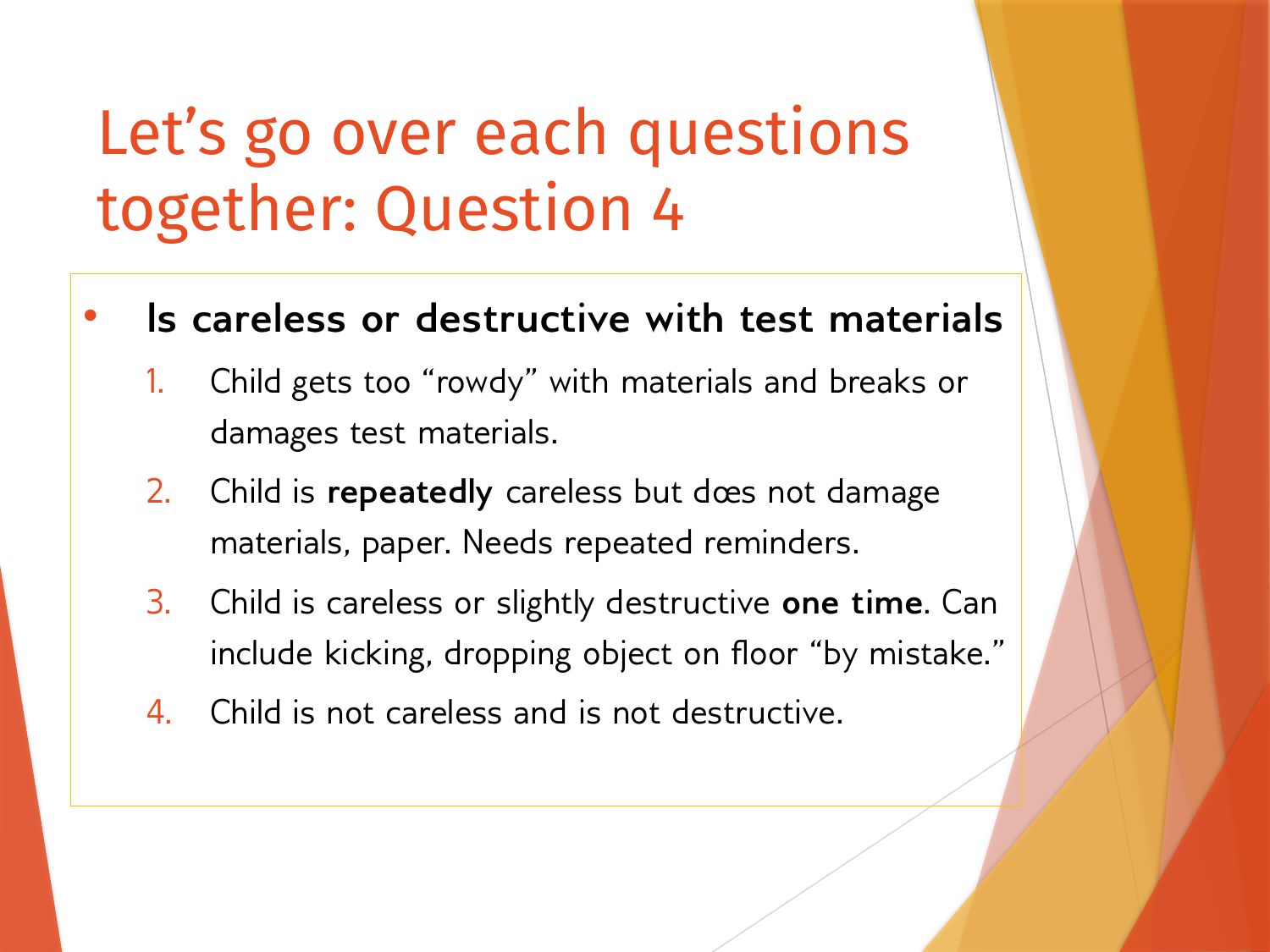

# Let’s go over each questions together: Question 4
Is careless or destructive with test materials
Child gets too “rowdy” with materials and breaks or damages test materials.
Child is repeatedly careless but does not damage materials, paper. Needs repeated reminders.
Child is careless or slightly destructive one time. Can include kicking, dropping object on floor “by mistake.”
Child is not careless and is not destructive.